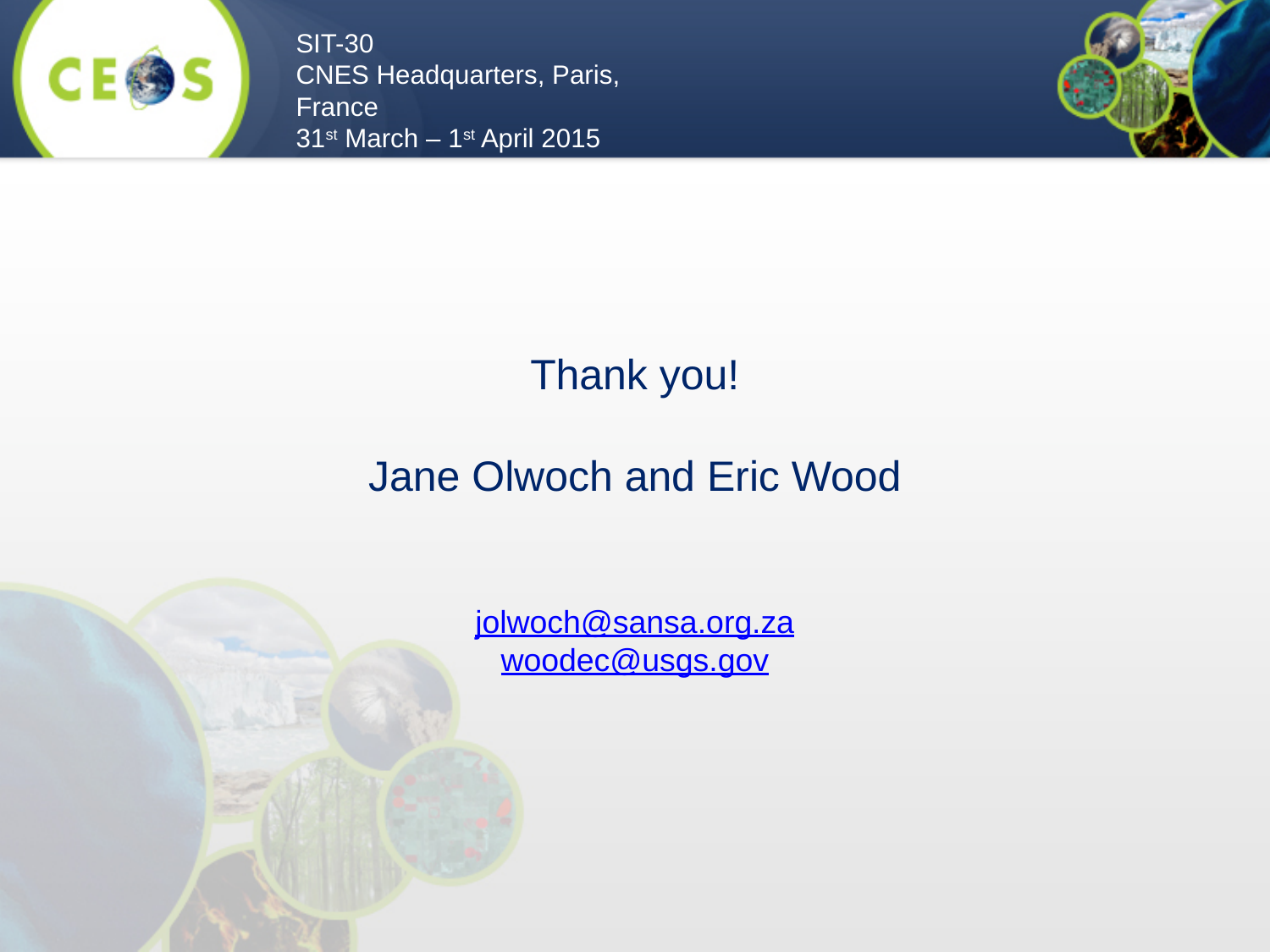

Thank you!

Jane Olwoch and Eric Wood

jolwoch@sansa.org.za
woodec@usgs.gov